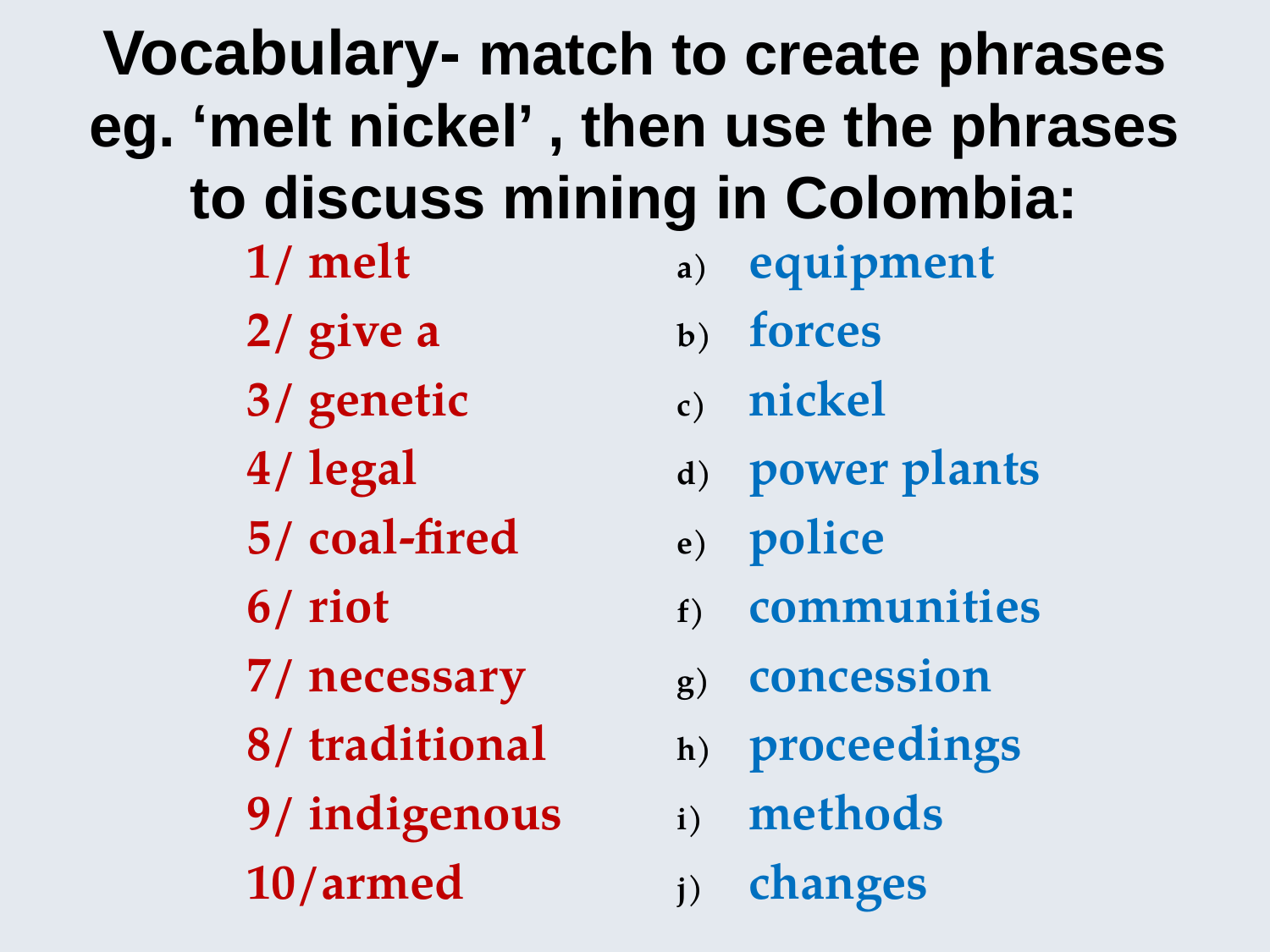

# Vocabulary- match to create phrases eg. ‘melt nickel’ , then use the phrases to discuss mining in Colombia:
1/ melt
2/ give a
3/ genetic
4/ legal
5/ coal-fired
6/ riot
7/ necessary
8/ traditional
9/ indigenous
10/armed
equipment
forces
nickel
power plants
police
communities
concession
proceedings
methods
changes